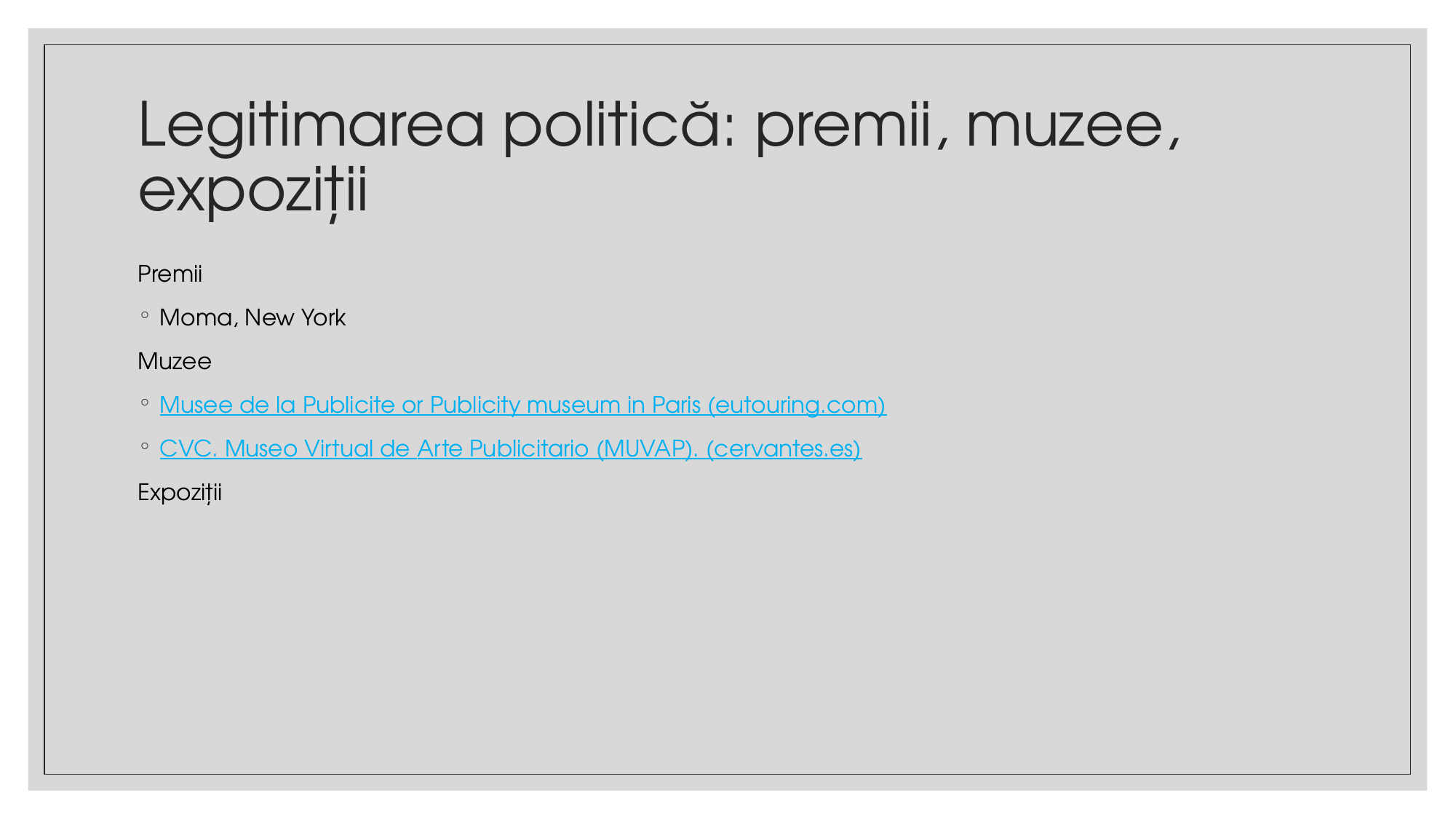

# Legitimarea politică: premii, muzee, expoziții
Premii
Moma, New York
Muzee
Musee de la Publicite or Publicity museum in Paris (eutouring.com)
CVC. Museo Virtual de Arte Publicitario (MUVAP). (cervantes.es)
Expoziții